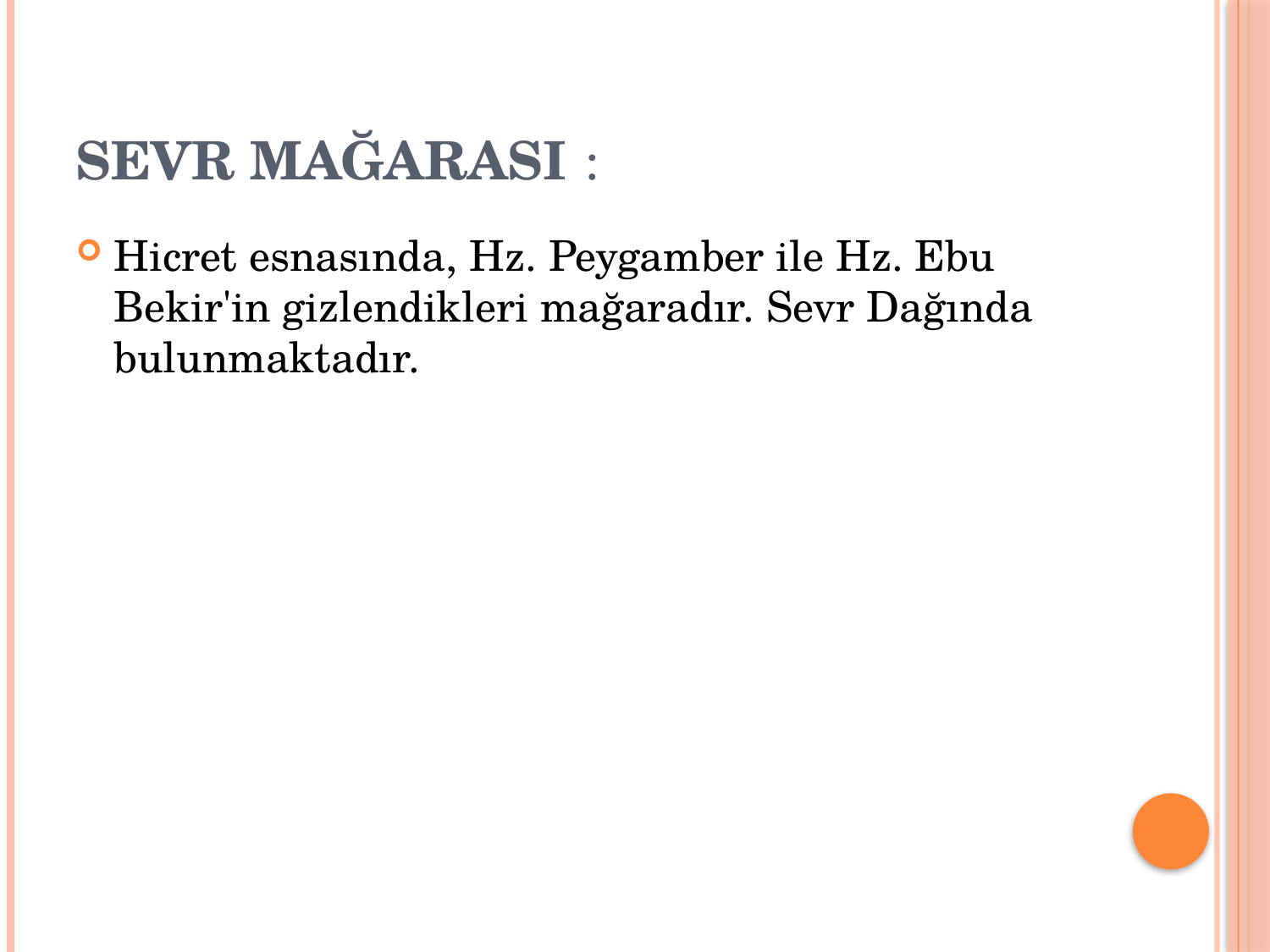

# Sevr Mağarası :
Hicret esnasında, Hz. Peygamber ile Hz. Ebu Bekir'in gizlendikleri mağaradır. Sevr Dağında bulunmaktadır.